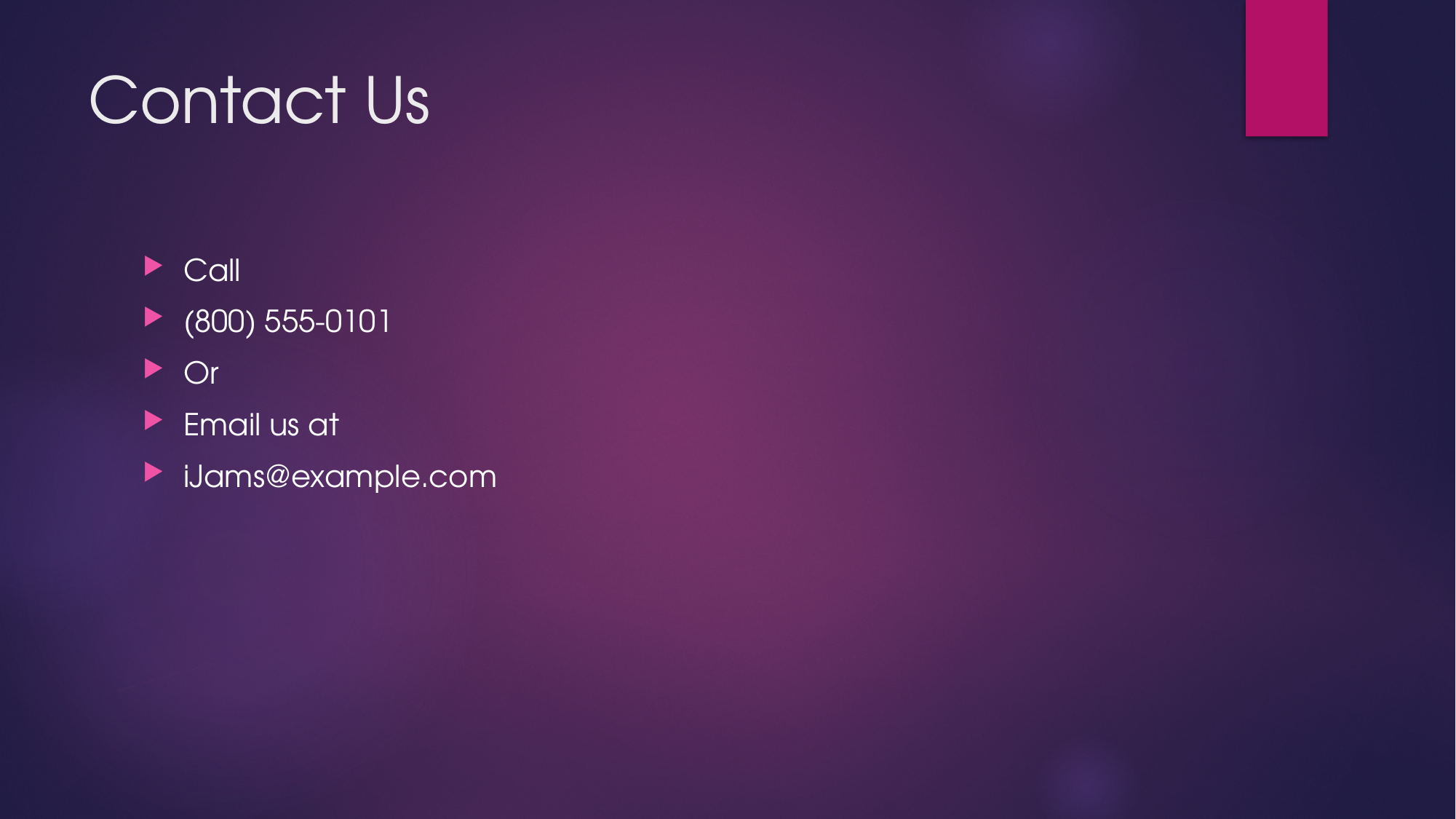

# Contact Us
Call
(800) 555-0101
Or
Email us at
iJams@example.com